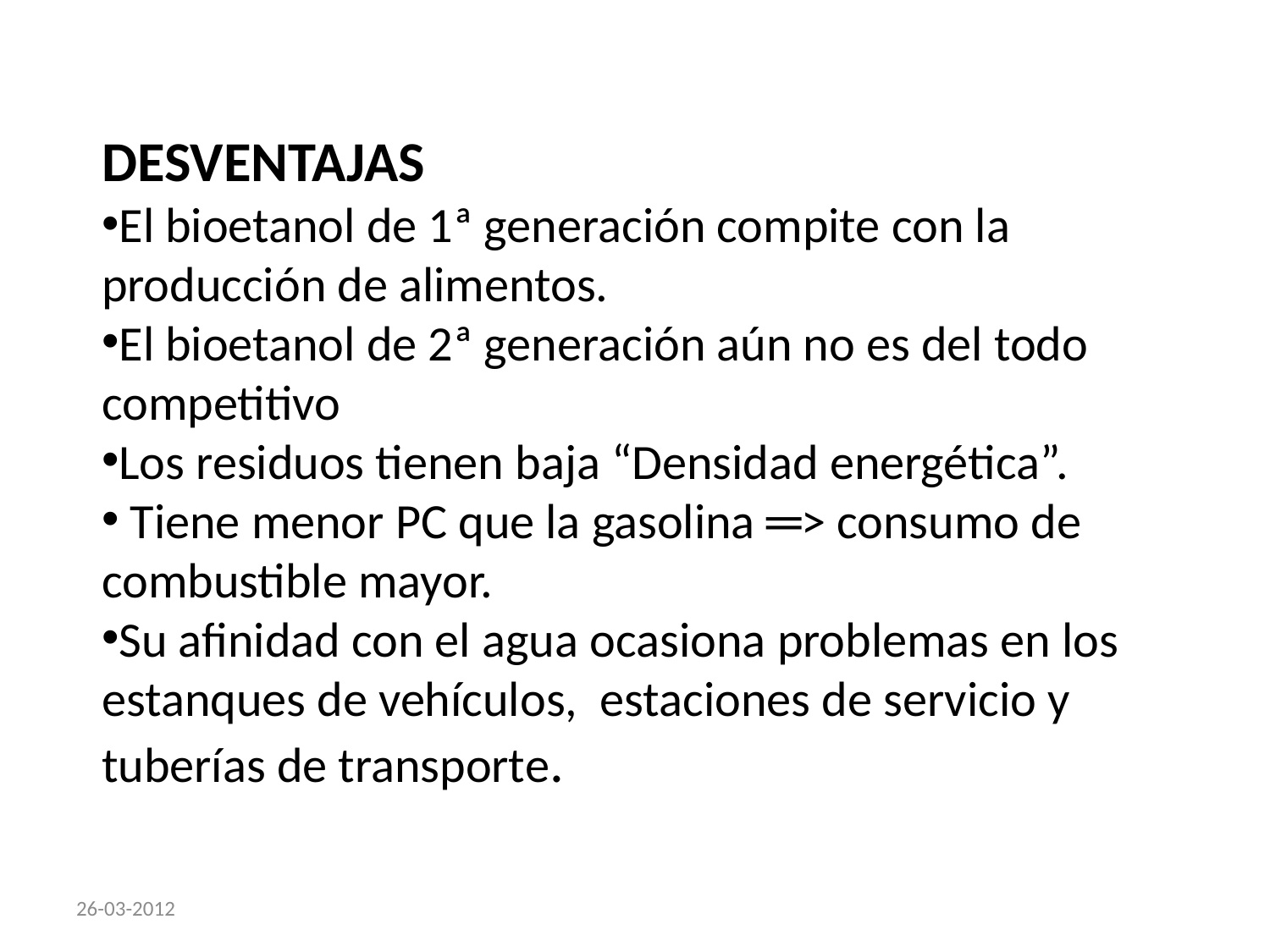

DESVENTAJAS
El bioetanol de 1ª generación compite con la producción de alimentos.
El bioetanol de 2ª generación aún no es del todo competitivo
Los residuos tienen baja “Densidad energética”.
 Tiene menor PC que la gasolina ═> consumo de combustible mayor.
Su afinidad con el agua ocasiona problemas en los estanques de vehículos,  estaciones de servicio y tuberías de transporte.
26-03-2012